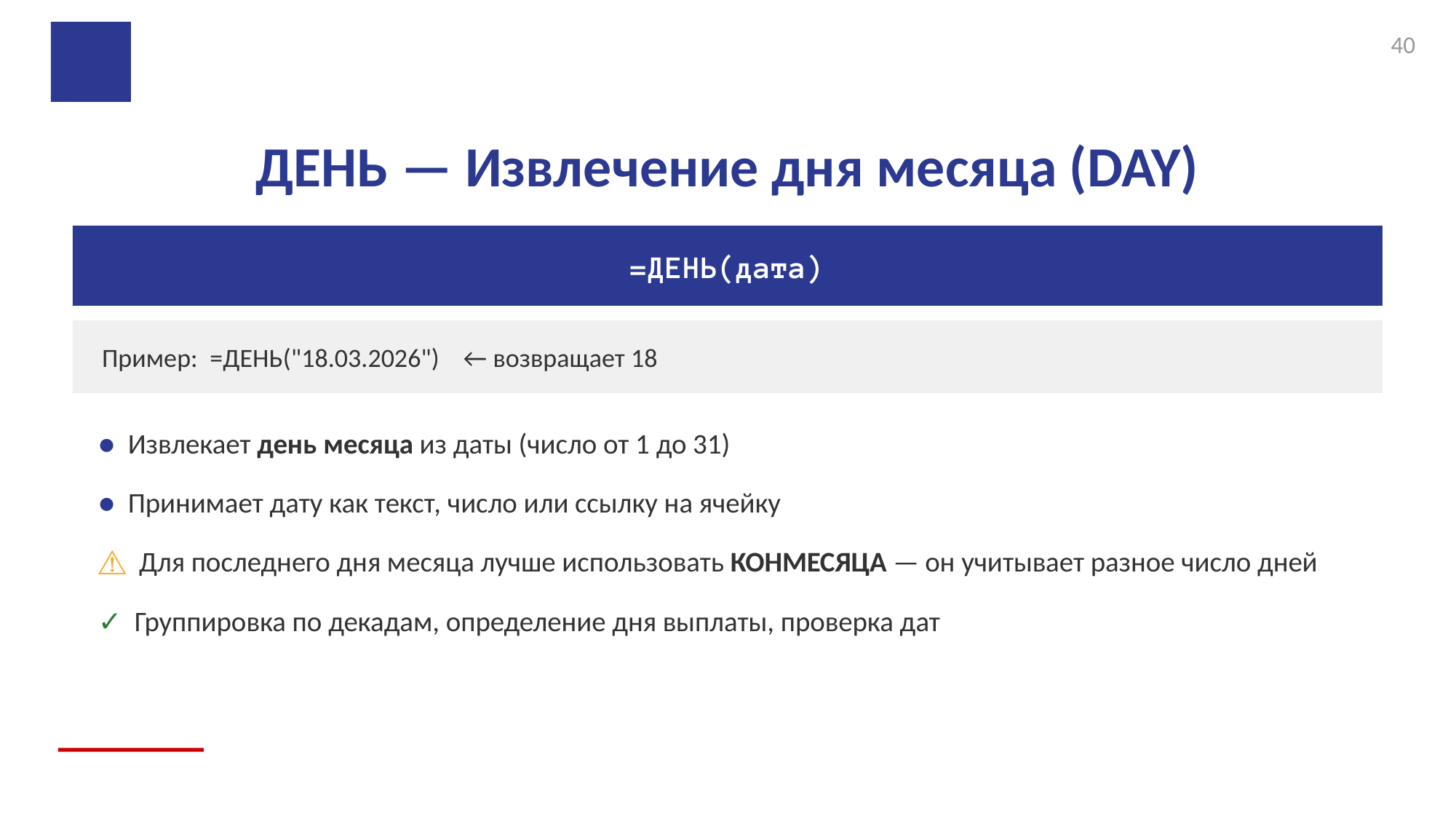

40

ДЕНЬ — Извлечение дня месяца (DAY)

=ДЕНЬ(дата)

Пример:  =ДЕНЬ("18.03.2026")    ← возвращает 18
●  Извлекает день месяца из даты (число от 1 до 31)
●  Принимает дату как текст, число или ссылку на ячейку
⚠  Для последнего дня месяца лучше использовать КОНМЕСЯЦА — он учитывает разное число дней
✓  Группировка по декадам, определение дня выплаты, проверка дат